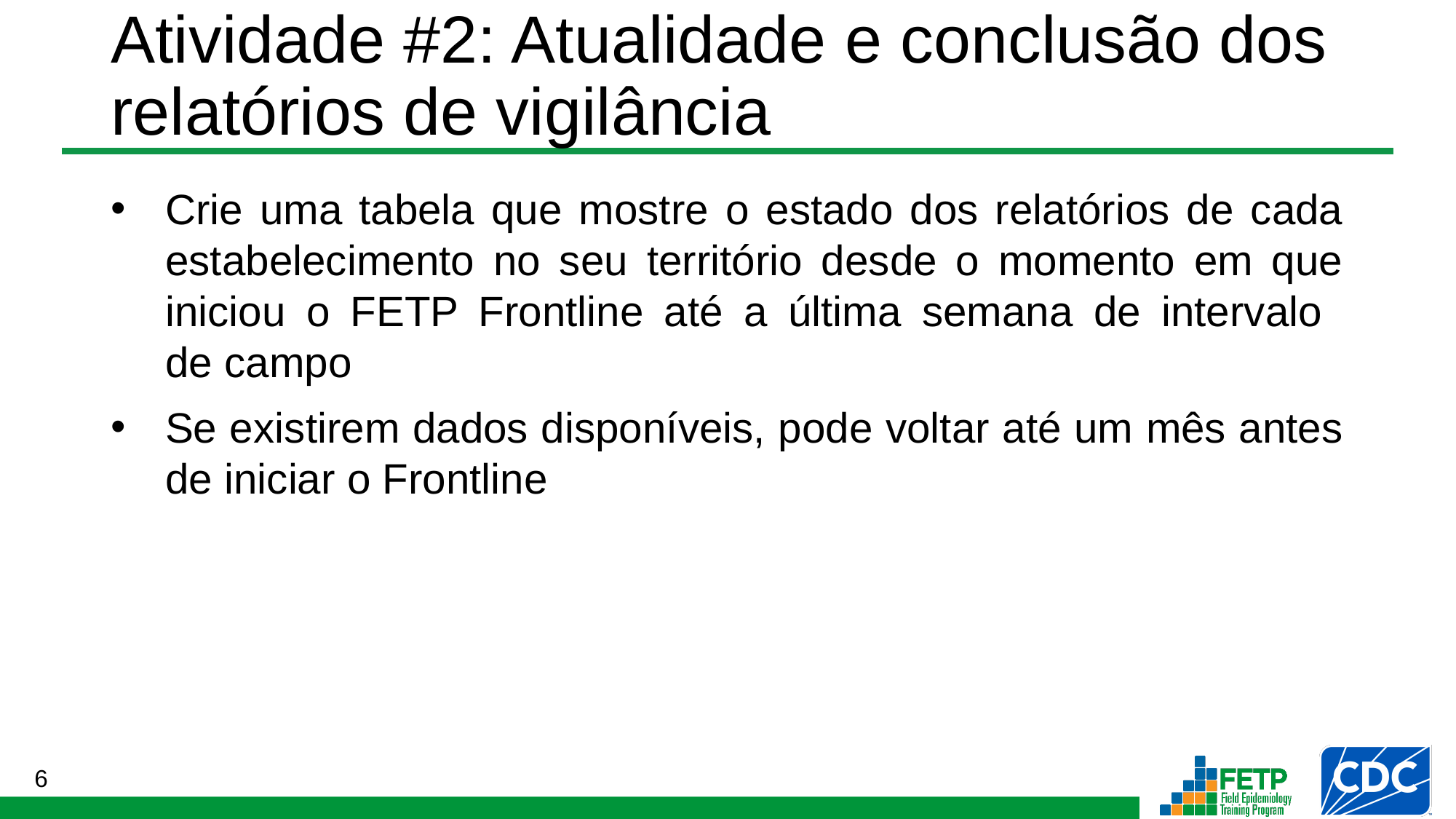

# Atividade #2: Atualidade e conclusão dos relatórios de vigilância
Crie uma tabela que mostre o estado dos relatórios de cada estabelecimento no seu território desde o momento em que iniciou o FETP Frontline até a última semana de intervalo
de campo
Se existirem dados disponíveis, pode voltar até um mês antes de iniciar o Frontline